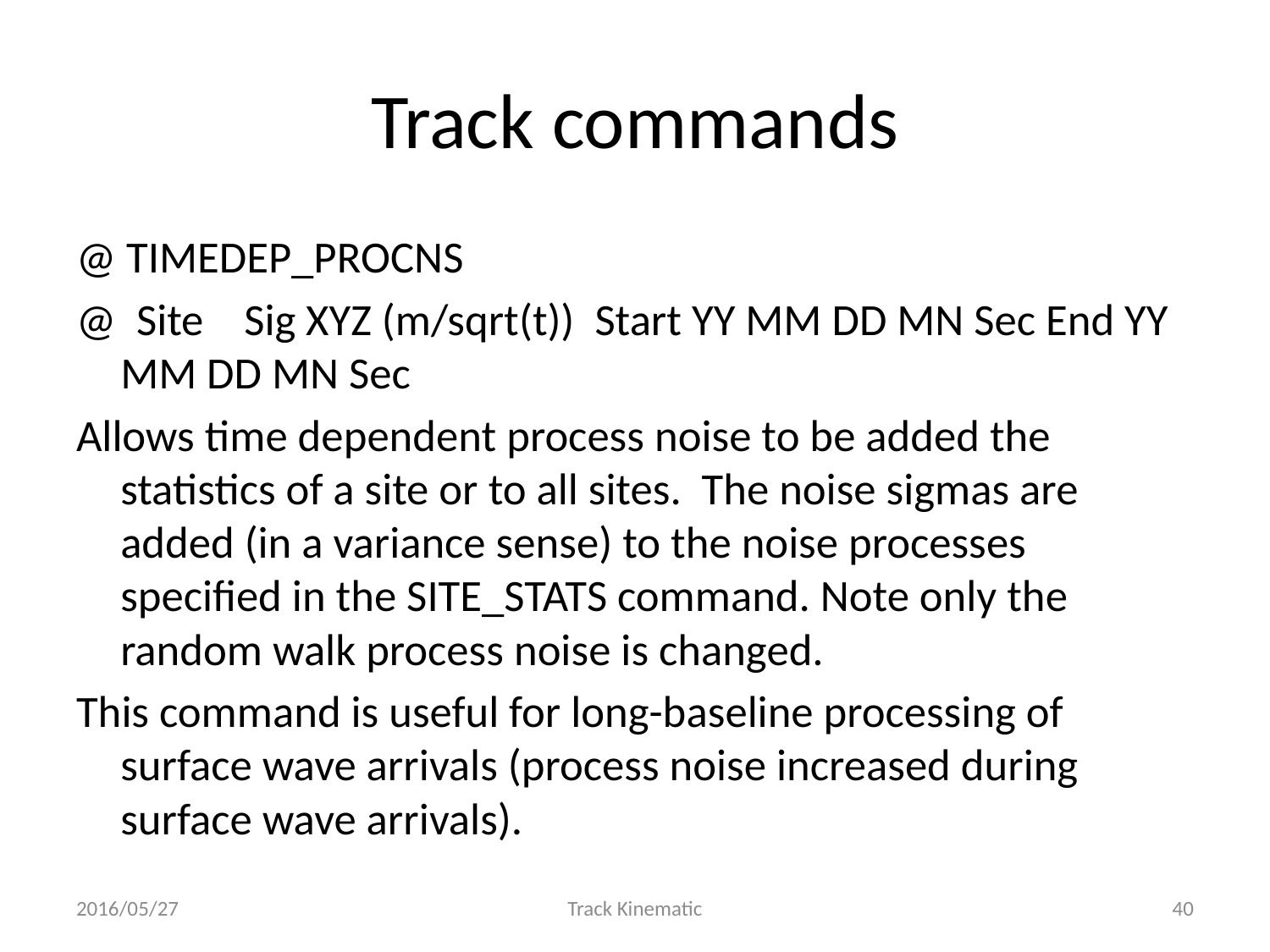

# Track commands
@ TIMEDEP_PROCNS
@  Site    Sig XYZ (m/sqrt(t))  Start YY MM DD MN Sec End YY MM DD MN Sec
Allows time dependent process noise to be added the statistics of a site or to all sites.  The noise sigmas are added (in a variance sense) to the noise processes specified in the SITE_STATS command. Note only the random walk process noise is changed.
This command is useful for long-baseline processing of surface wave arrivals (process noise increased during surface wave arrivals).

2016/05/27
Track Kinematic
40